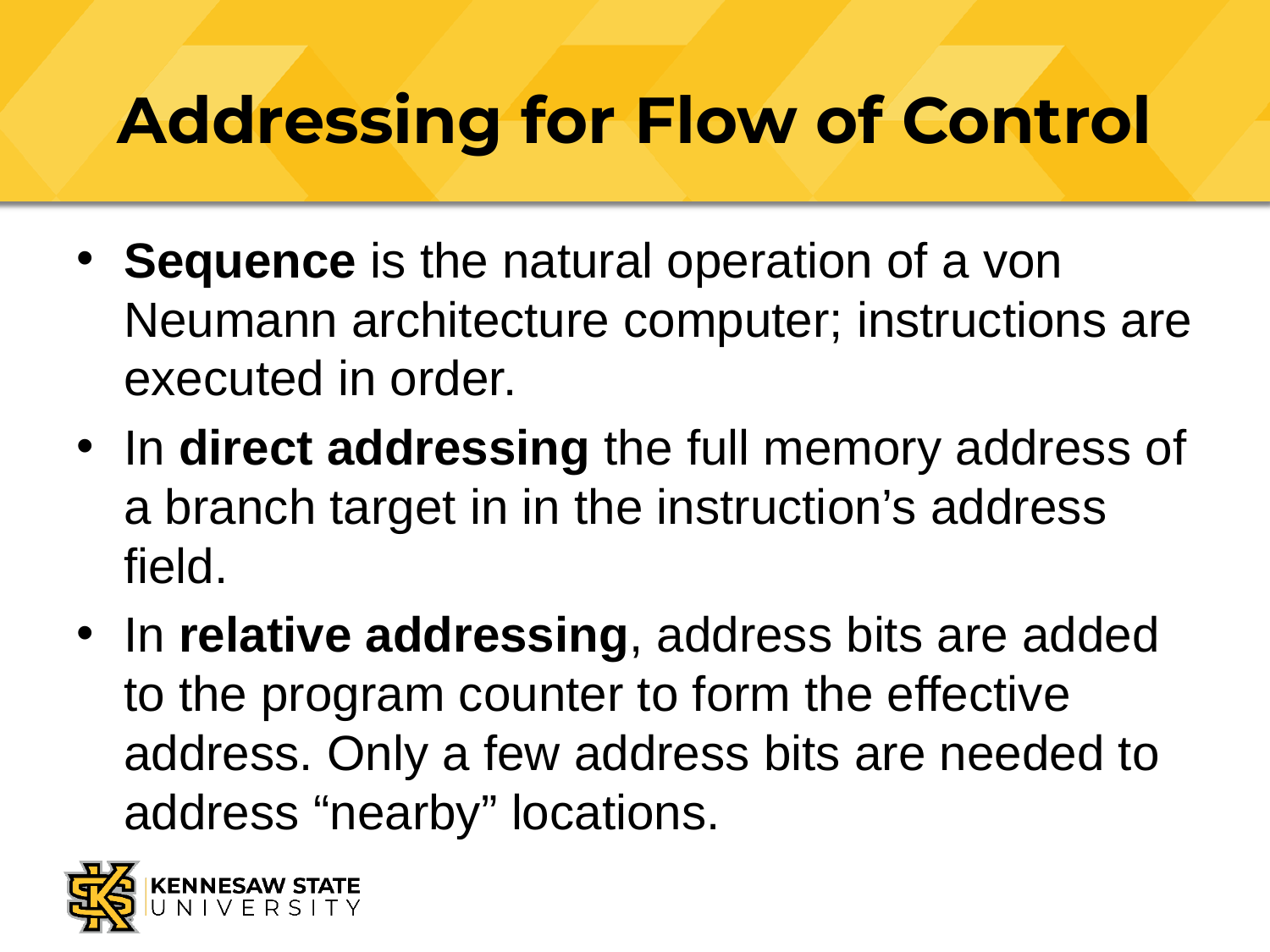

# Addressing for Flow of Control
Sequence is the natural operation of a von Neumann architecture computer; instructions are executed in order.
In direct addressing the full memory address of a branch target in in the instruction’s address field.
In relative addressing, address bits are added to the program counter to form the effective address. Only a few address bits are needed to address “nearby” locations.